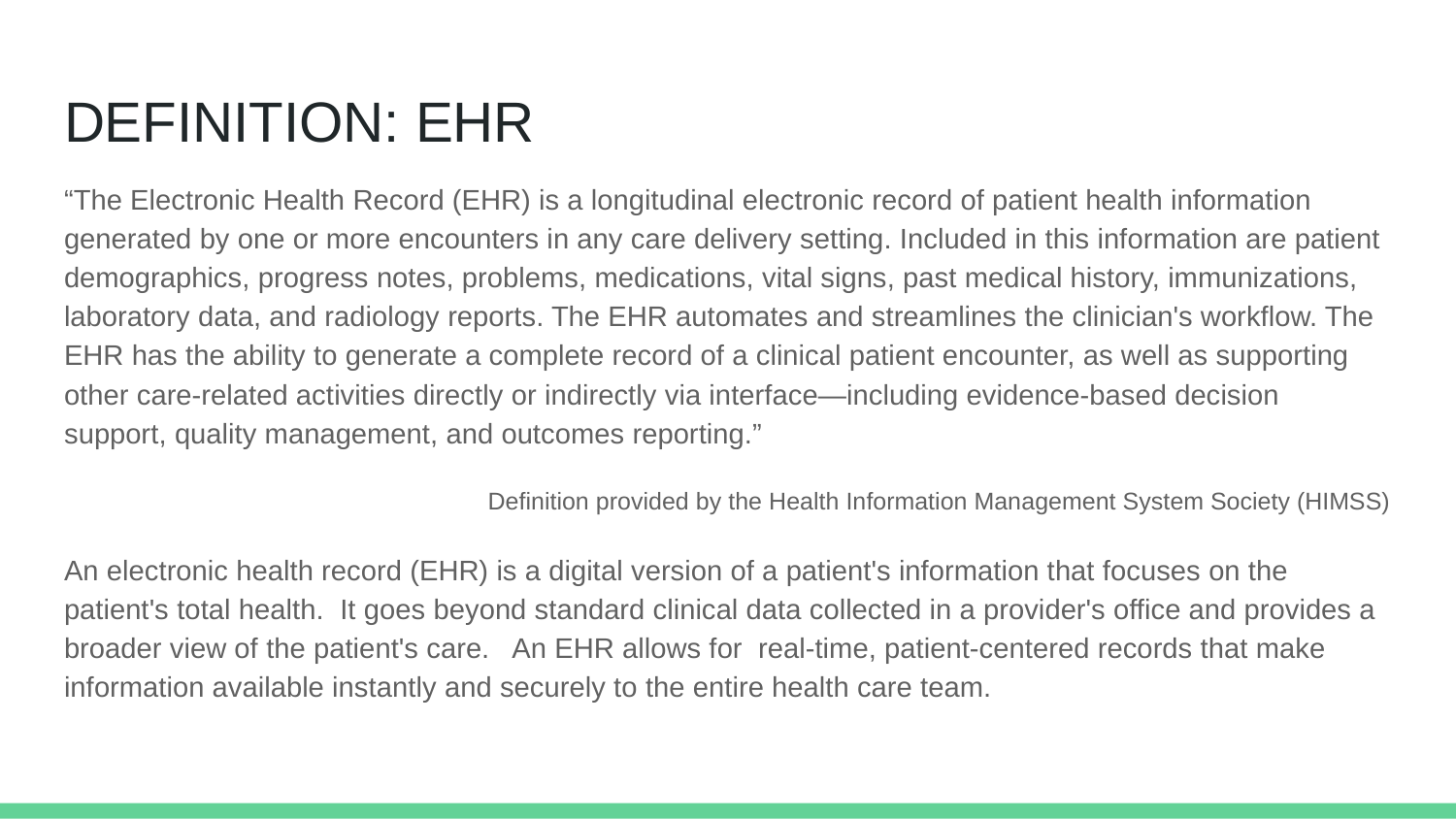

# DEFINITION: EHR
“The Electronic Health Record (EHR) is a longitudinal electronic record of patient health information generated by one or more encounters in any care delivery setting. Included in this information are patient demographics, progress notes, problems, medications, vital signs, past medical history, immunizations,  laboratory data, and radiology reports. The EHR automates and streamlines the clinician's workflow. The EHR has the ability to generate a complete record of a clinical patient encounter, as well as supporting other care-related activities directly or indirectly via interface—including evidence-based decision support, quality management, and outcomes reporting.”
Definition provided by the Health Information Management System Society (HIMSS)
An electronic health record (EHR) is a digital version of a patient's information that focuses on the patient's total health.  It goes beyond standard clinical data collected in a provider's office and provides a broader view of the patient's care.   An EHR allows for  real-time, patient-centered records that make information available instantly and securely to the entire health care team.